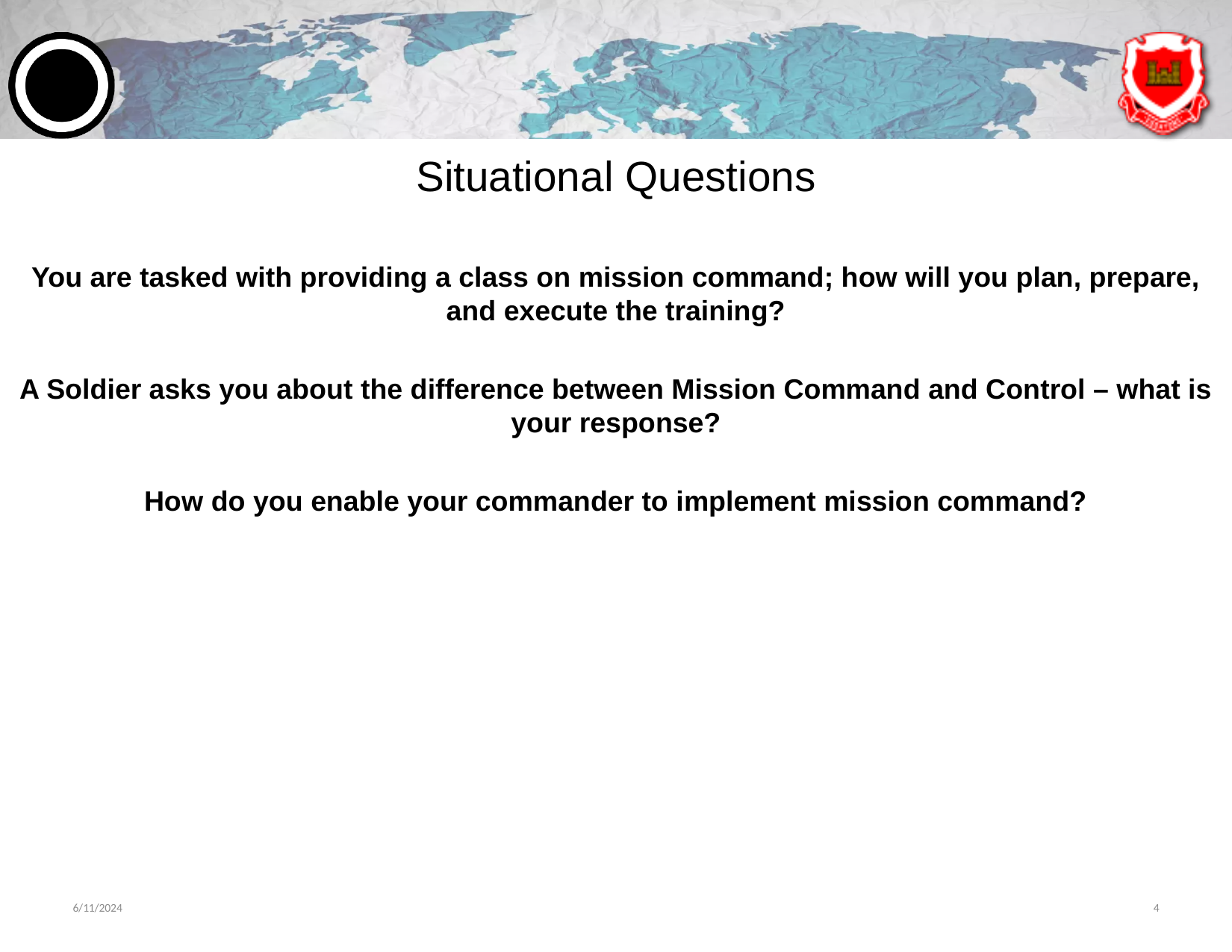

# Situational Questions
You are tasked with providing a class on mission command; how will you plan, prepare, and execute the training?

A Soldier asks you about the difference between Mission Command and Control – what is your response?

How do you enable your commander to implement mission command?
6/11/2024
4